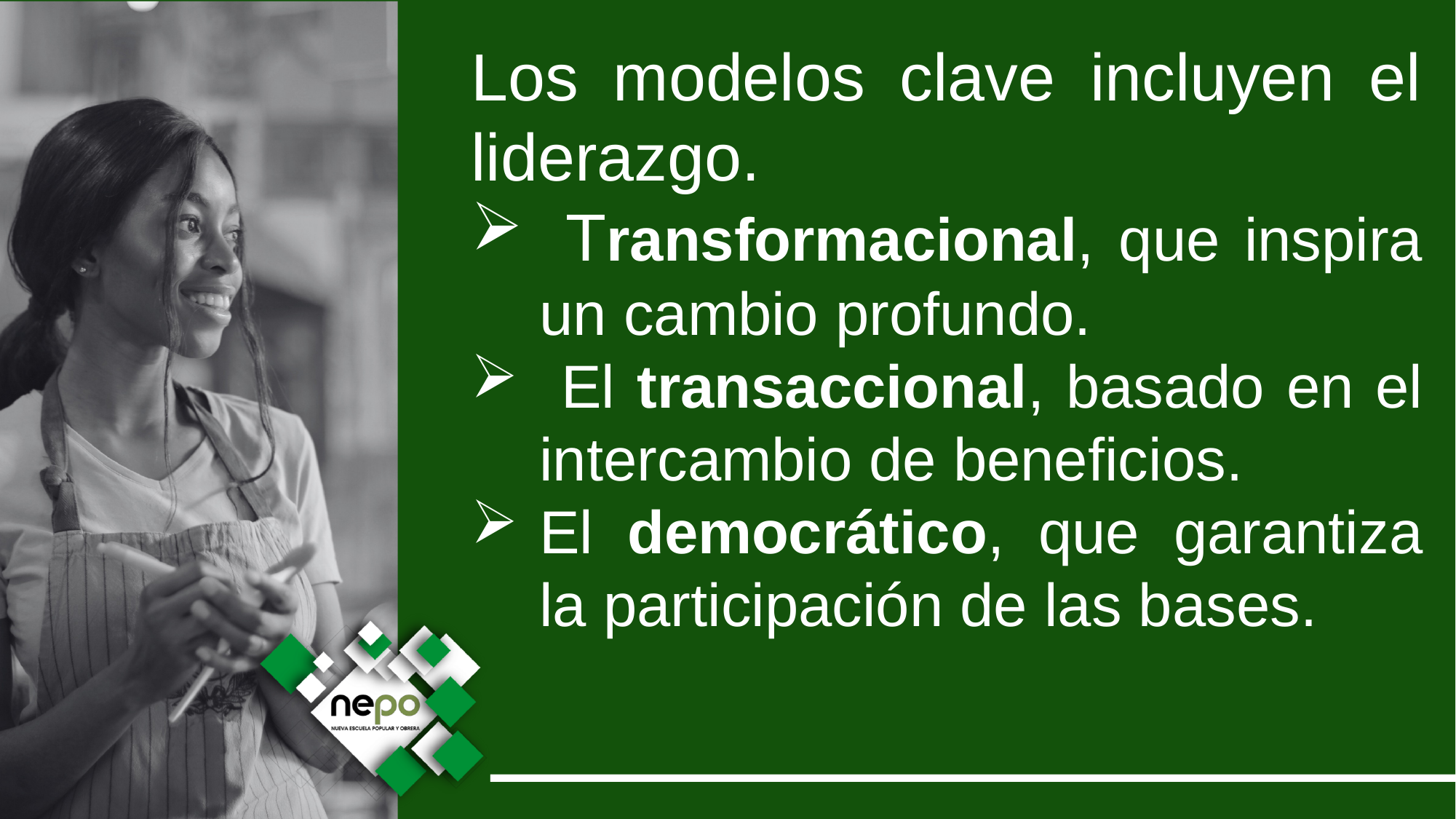

Los modelos clave incluyen el liderazgo.
 Transformacional, que inspira un cambio profundo.
 El transaccional, basado en el intercambio de beneficios.
El democrático, que garantiza la participación de las bases.